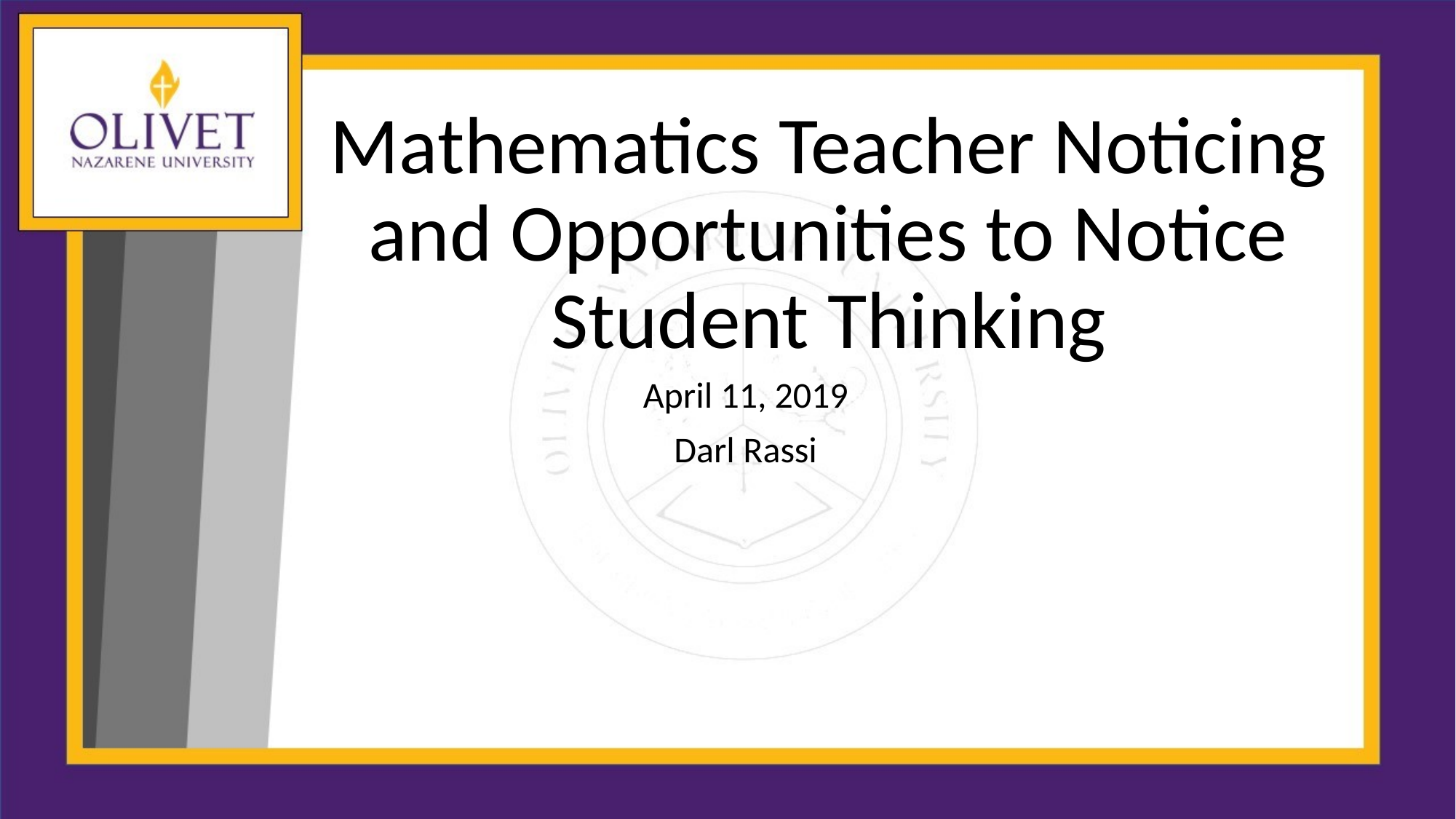

# Mathematics Teacher Noticing and Opportunities to Notice Student Thinking
April 11, 2019
Darl Rassi